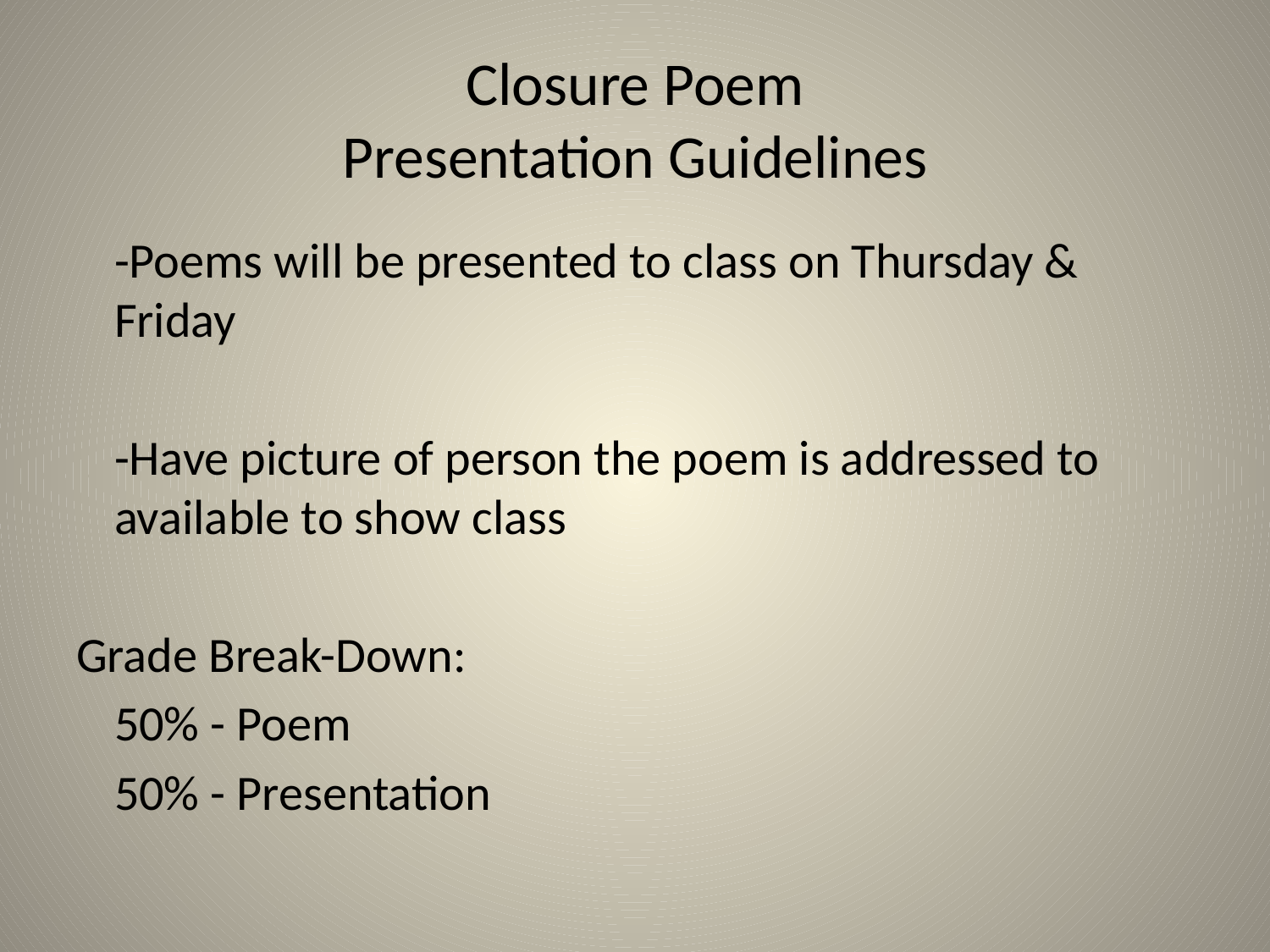

# Closure Poem Presentation Guidelines
	-Poems will be presented to class on Thursday & Friday

	-Have picture of person the poem is addressed to available to show class

Grade Break-Down:
	50% - Poem
	50% - Presentation